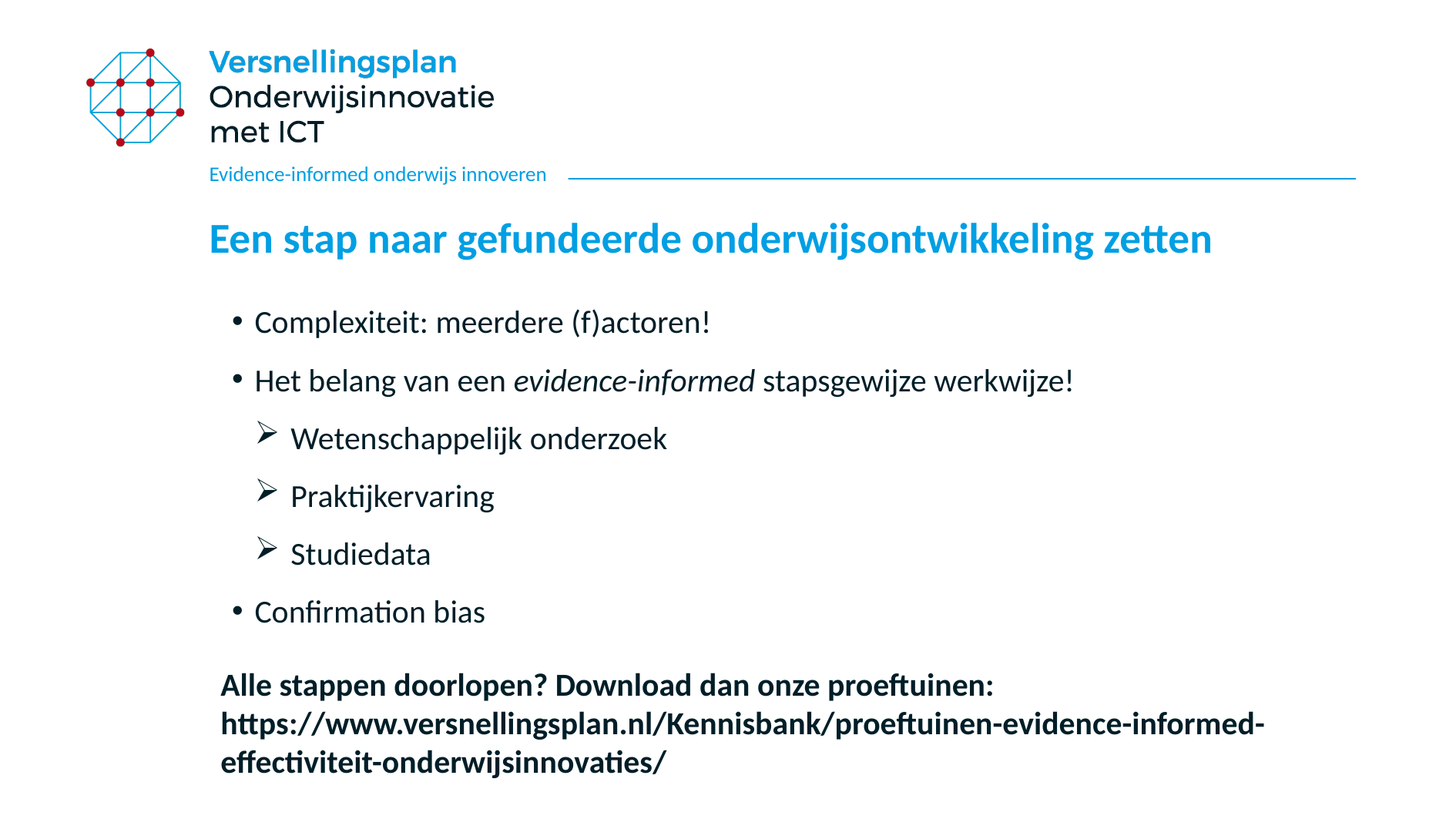

Evidence-informed onderwijs innoveren
# Een stap naar gefundeerde onderwijsontwikkeling zetten
Complexiteit: meerdere (f)actoren!
Het belang van een evidence-informed stapsgewijze werkwijze!
Wetenschappelijk onderzoek
Praktijkervaring
Studiedata
Confirmation bias
Alle stappen doorlopen? Download dan onze proeftuinen: https://www.versnellingsplan.nl/Kennisbank/proeftuinen-evidence-informed-effectiviteit-onderwijsinnovaties/